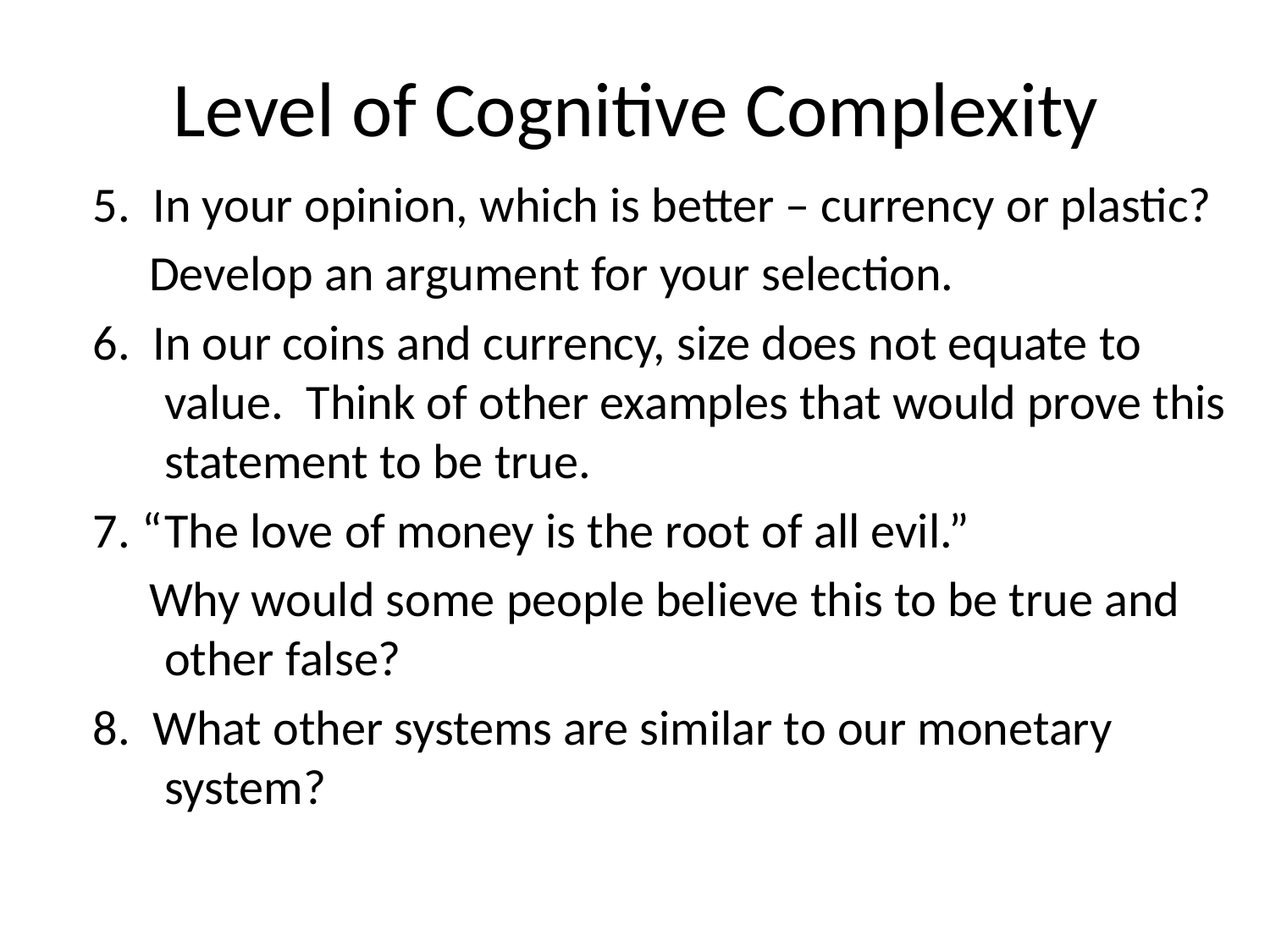

# Level of Cognitive Complexity
5.  In your opinion, which is better – currency or plastic?
     Develop an argument for your selection.
6.  In our coins and currency, size does not equate to value.  Think of other examples that would prove this statement to be true.
7. “The love of money is the root of all evil.”
     Why would some people believe this to be true and other false?
8.  What other systems are similar to our monetary system?